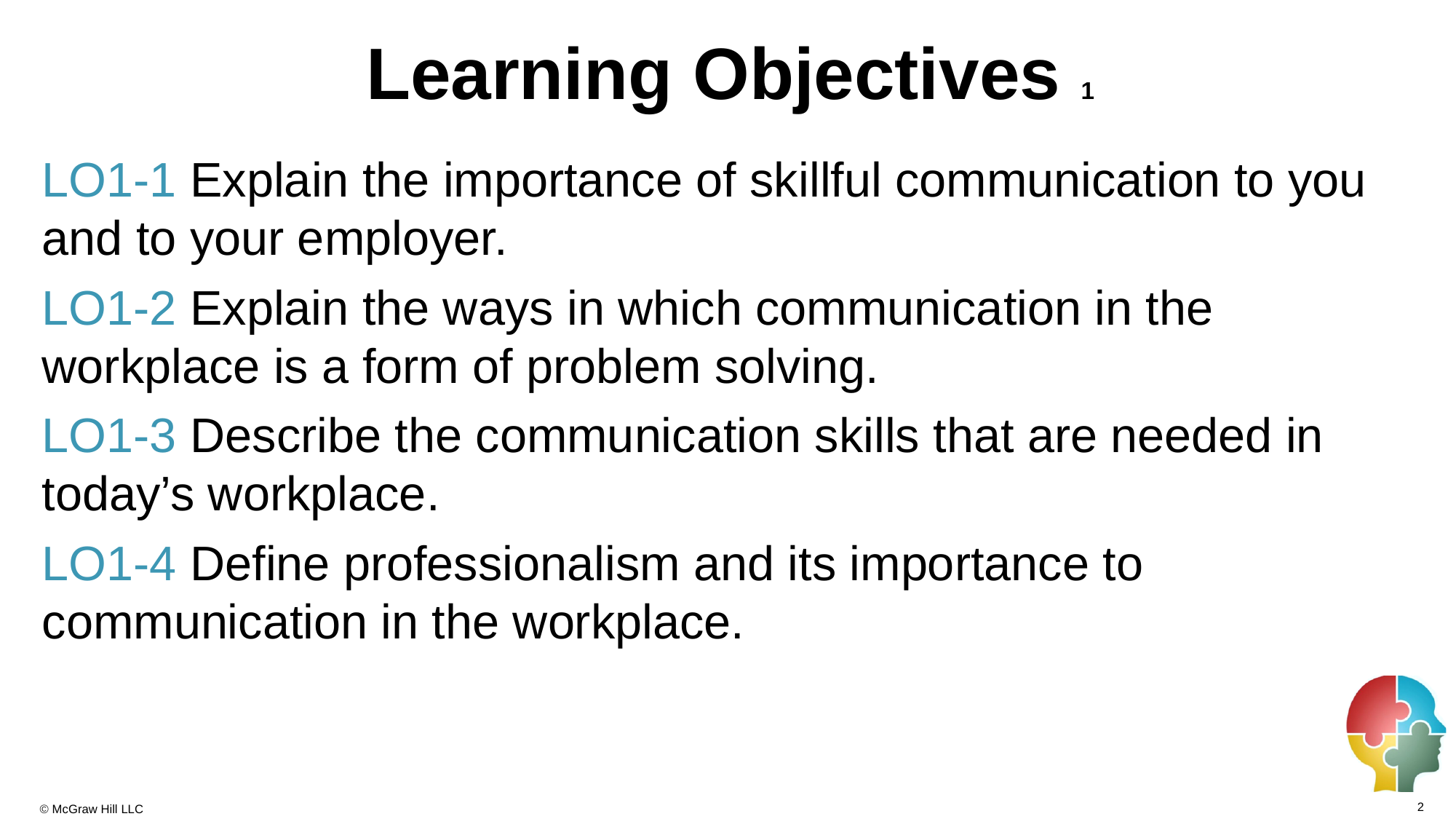

# Learning Objectives 1
LO1-1 Explain the importance of skillful communication to you and to your employer.
LO1-2 Explain the ways in which communication in the workplace is a form of problem solving.
LO1-3 Describe the communication skills that are needed in today’s workplace.
LO1-4 Define professionalism and its importance to communication in the workplace.
2